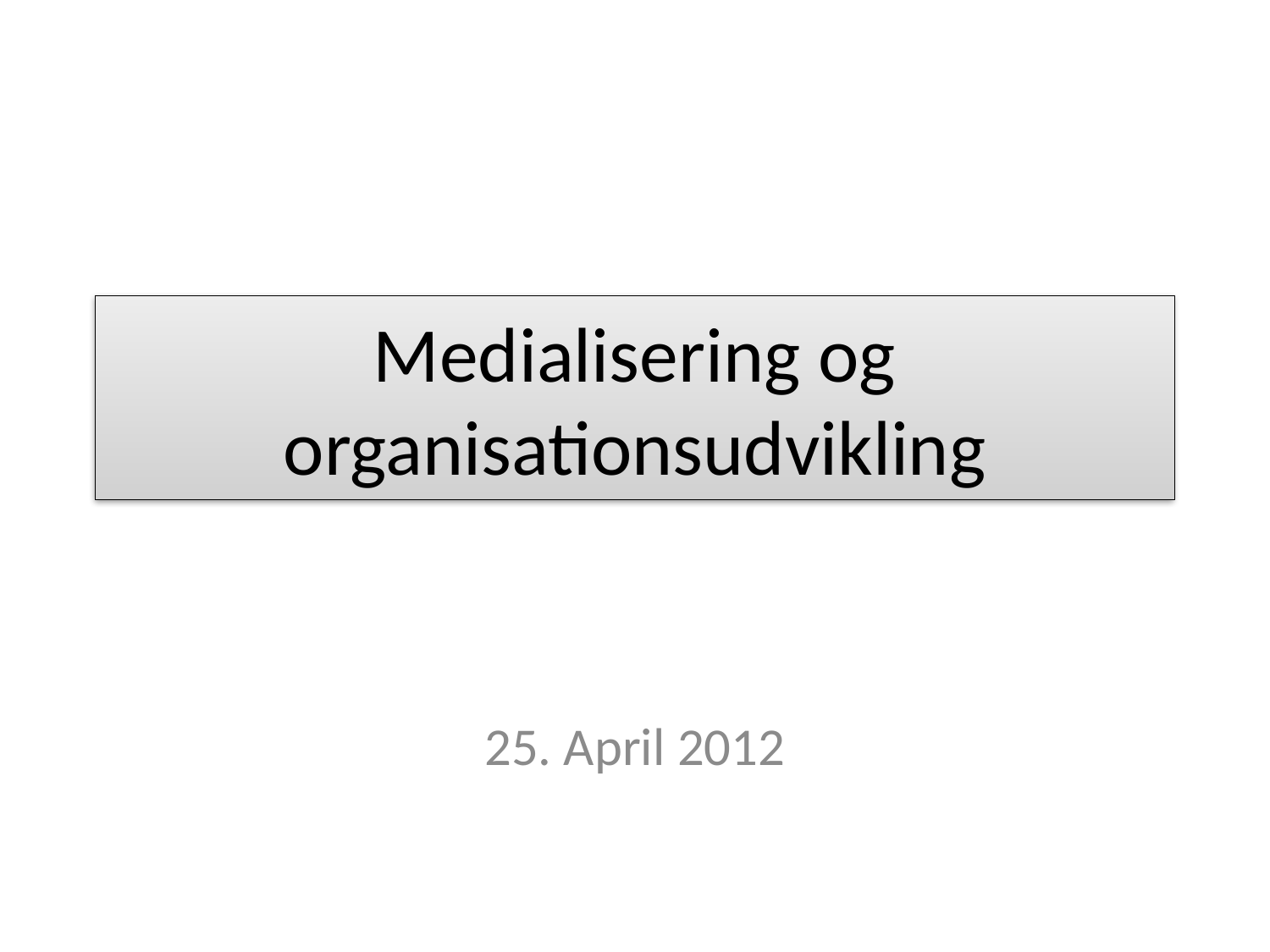

# Medialisering og organisationsudvikling
25. April 2012